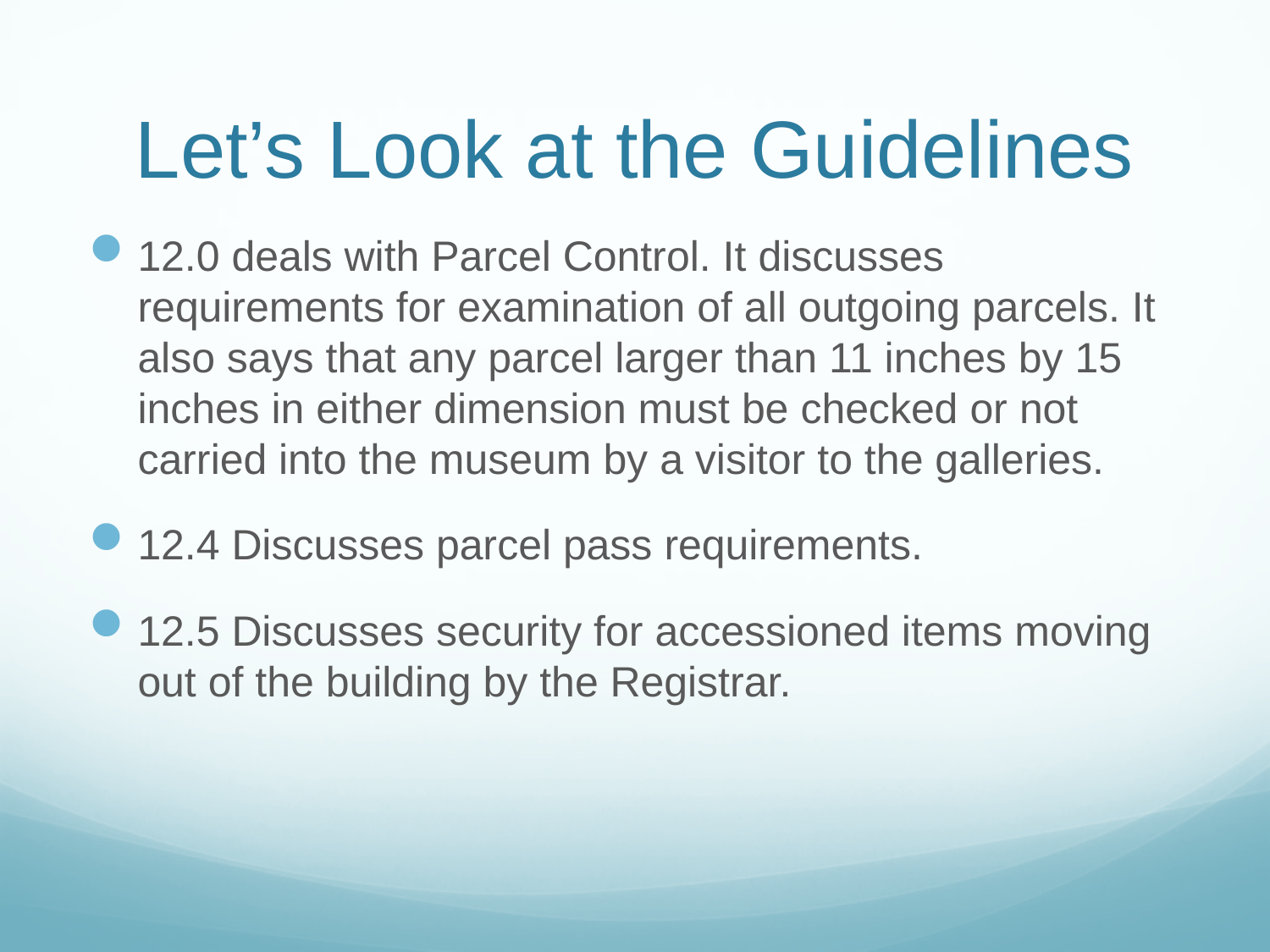

# Let’s Look at the Guidelines
12.0 deals with Parcel Control. It discusses requirements for examination of all outgoing parcels. It also says that any parcel larger than 11 inches by 15 inches in either dimension must be checked or not carried into the museum by a visitor to the galleries.
12.4 Discusses parcel pass requirements.
12.5 Discusses security for accessioned items moving out of the building by the Registrar.